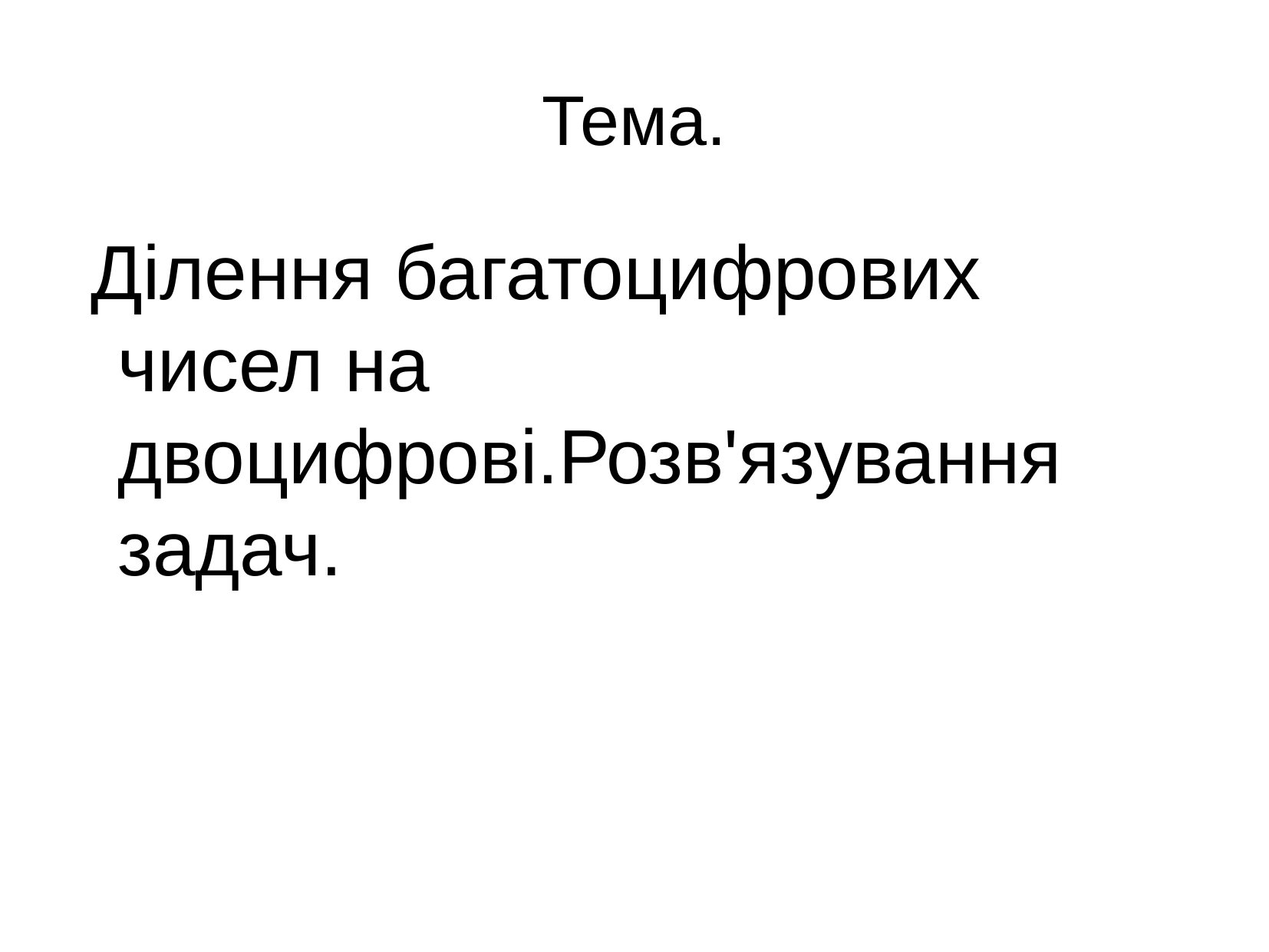

Тема.
 Ділення багатоцифрових чисел на двоцифрові.Розв'язування задач.